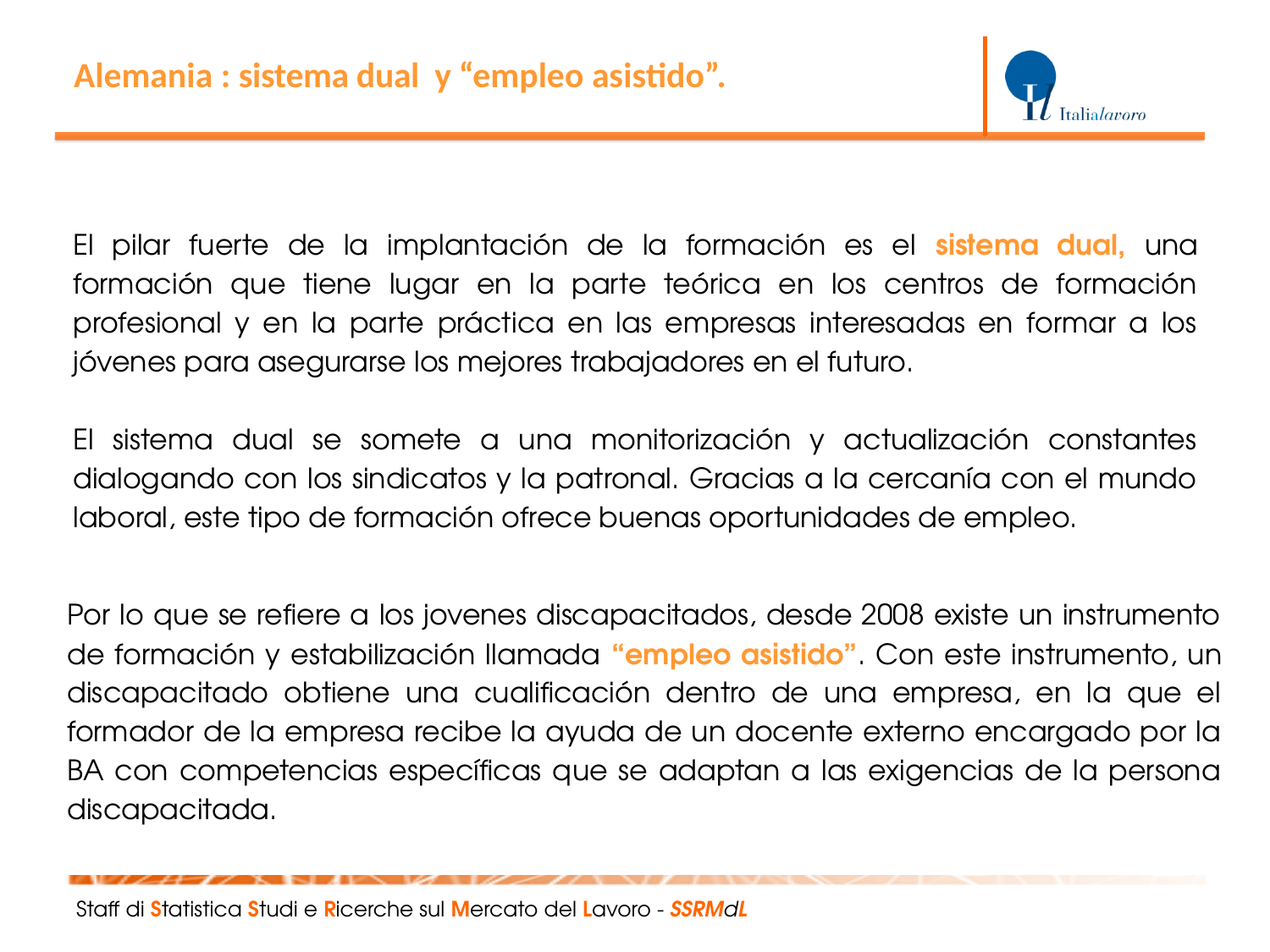

Alemania : sistema dual  y “empleo asistido”.
El pilar fuerte de la implantación de la formación es el sistema dual, una formación que tiene lugar en la parte teórica en los centros de formación profesional y en la parte práctica en las empresas interesadas en formar a los jóvenes para asegurarse los mejores trabajadores en el futuro.

El sistema dual se somete a una monitorización y actualización constantes dialogando con los sindicatos y la patronal. Gracias a la cercanía con el mundo laboral, este tipo de formación ofrece buenas oportunidades de empleo.
Por lo que se refiere a los jovenes discapacitados, desde 2008 existe un instrumento de formación y estabilización llamada “empleo asistido”. Con este instrumento, un discapacitado obtiene una cualificación dentro de una empresa, en la que el formador de la empresa recibe la ayuda de un docente externo encargado por la BA con competencias específicas que se adaptan a las exigencias de la persona discapacitada.
Staff di Statistica Studi e Ricerche sul Mercato del Lavoro - SSRMdL